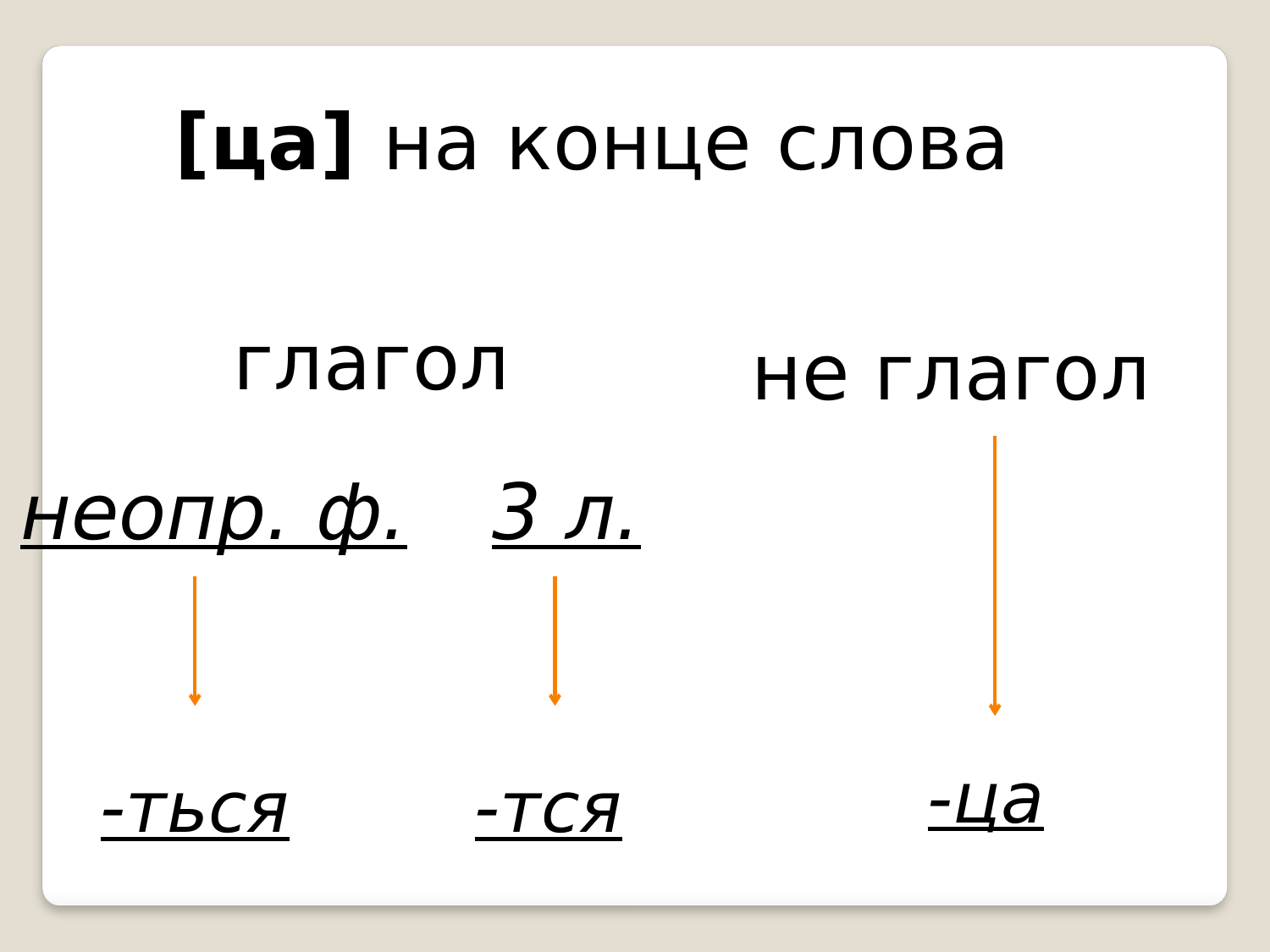

[ца] на конце слова
глагол
не глагол
неопр. ф.
3 л.
-ца
-ться
-тся